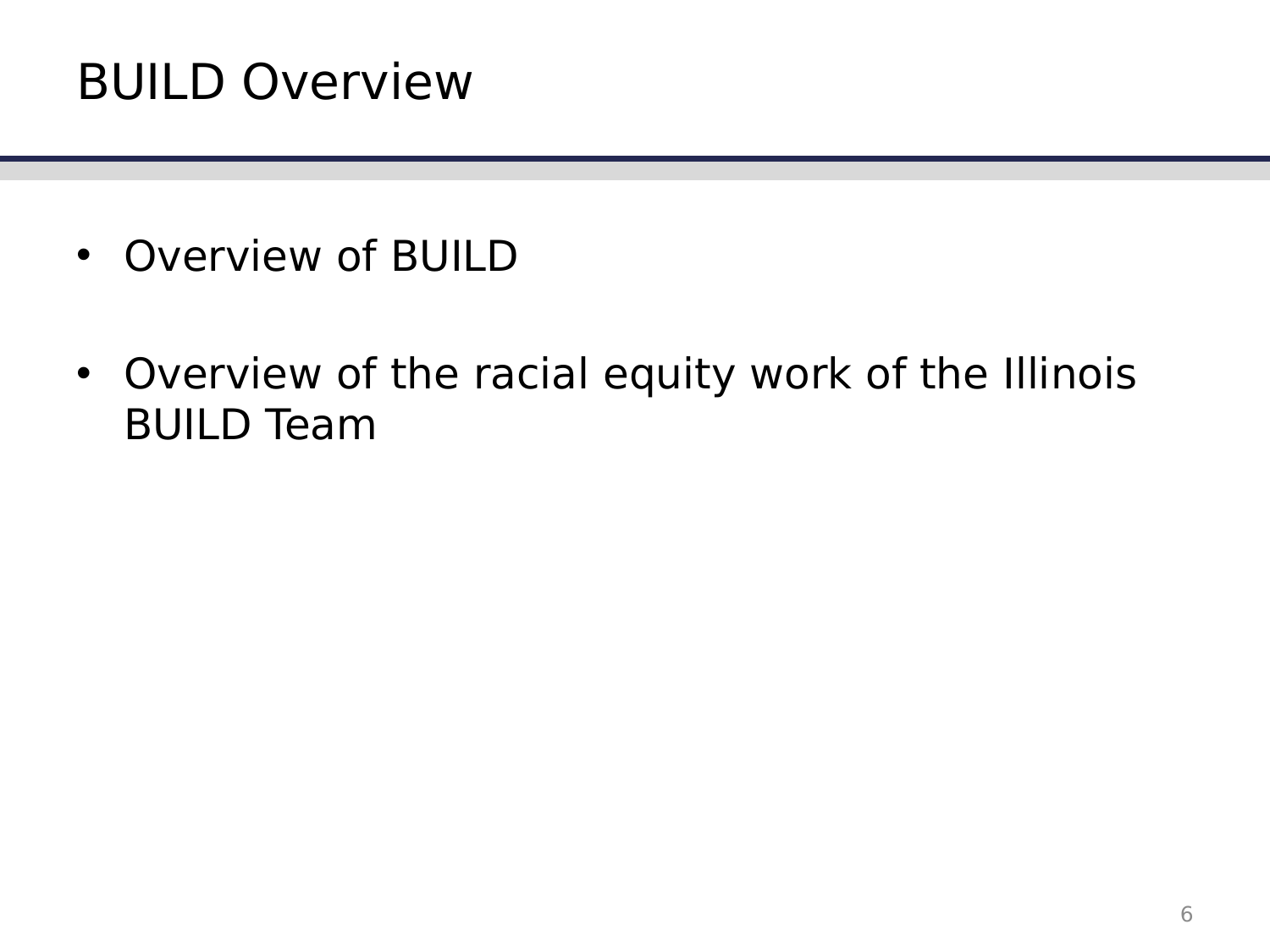

# BUILD Overview
Overview of BUILD

Overview of the racial equity work of the Illinois BUILD Team
6